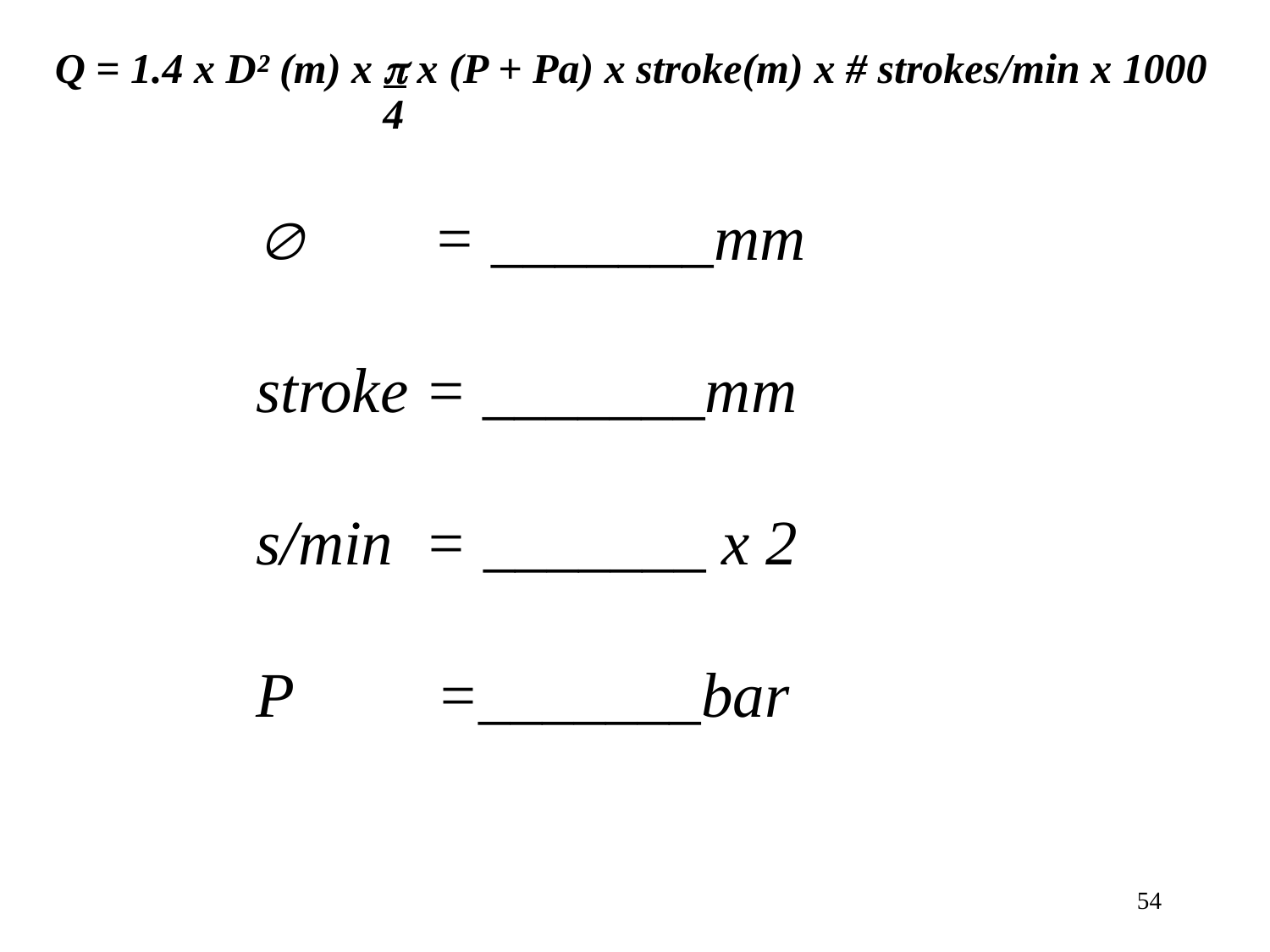

Q = 1.4 x D² (m) x π x (P + Pa) x stroke(m) x # strokes/min x 1000	 	       4

∅        = _______mm

stroke = _______mm

s/min  = _______ x 2

P         =_______bar

54